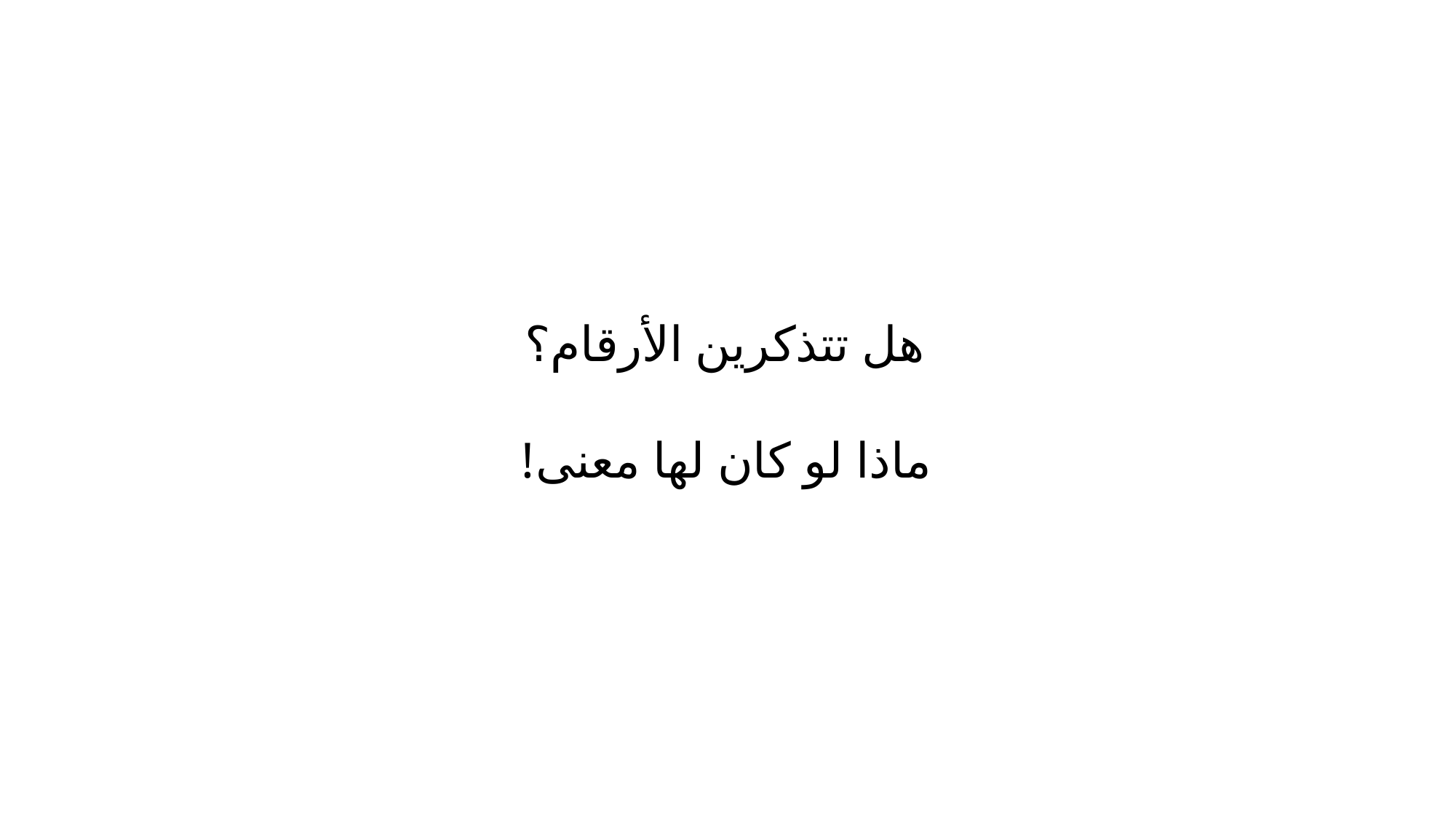

هل تتذكرين الأرقام؟

ماذا لو كان لها معنى!